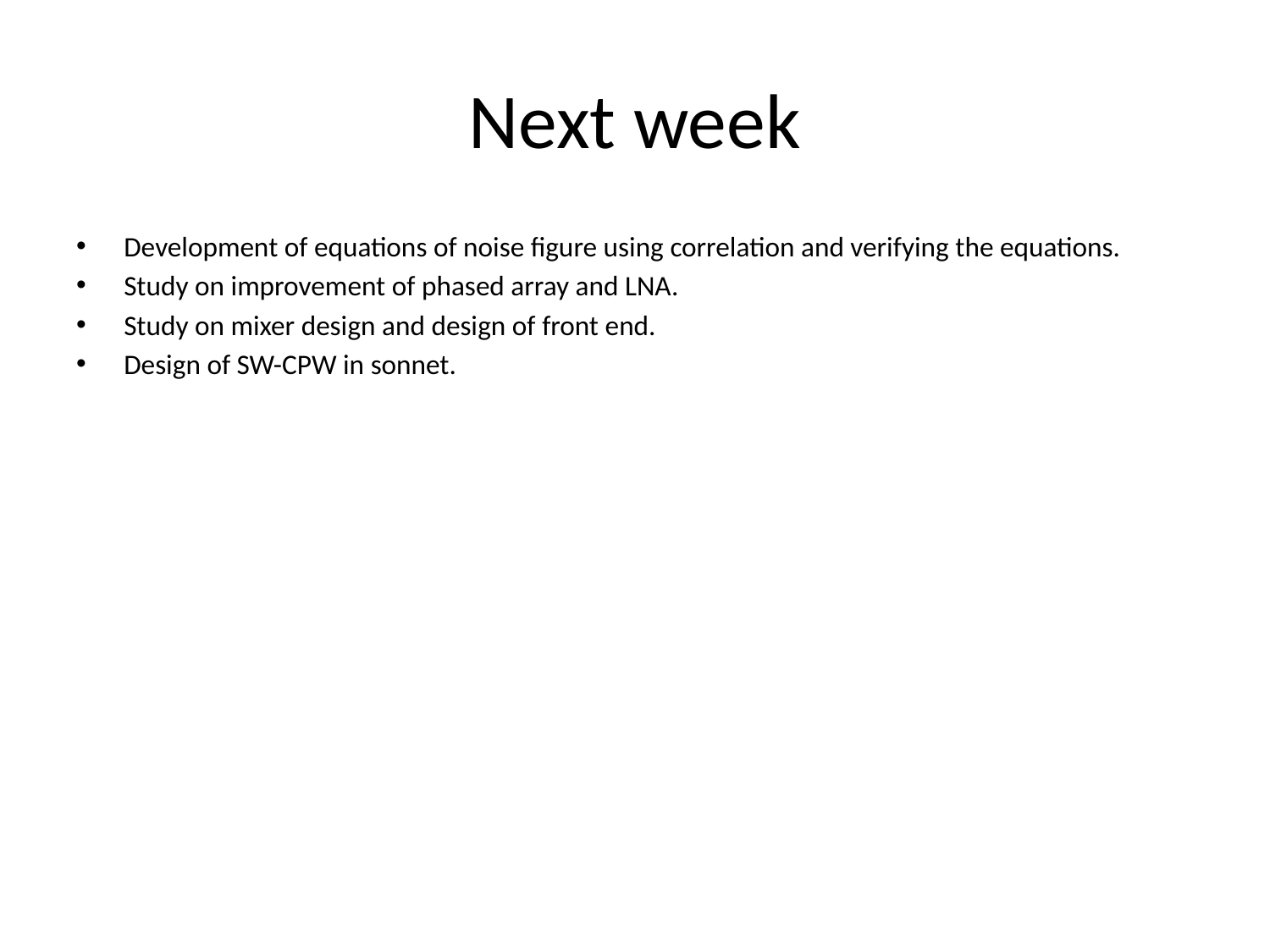

# Next week
Development of equations of noise figure using correlation and verifying the equations.
Study on improvement of phased array and LNA.
Study on mixer design and design of front end.
Design of SW-CPW in sonnet.